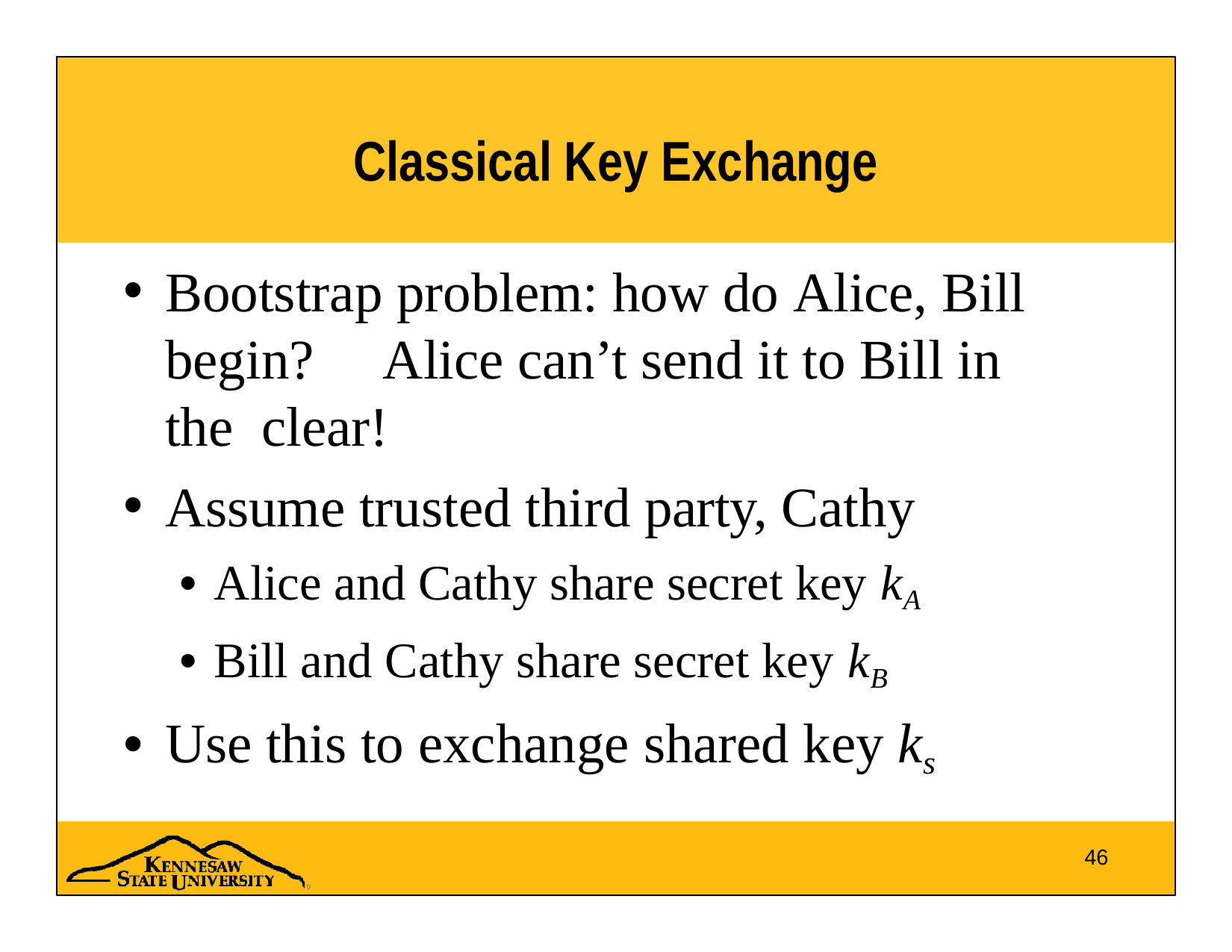

# Classical Key Exchange
Bootstrap problem: how do Alice, Bill  begin?	Alice can’t send it to Bill in the  clear!
Assume trusted third party, Cathy
Alice and Cathy share secret key kA
Bill and Cathy share secret key kB
Use this to exchange shared key ks

46